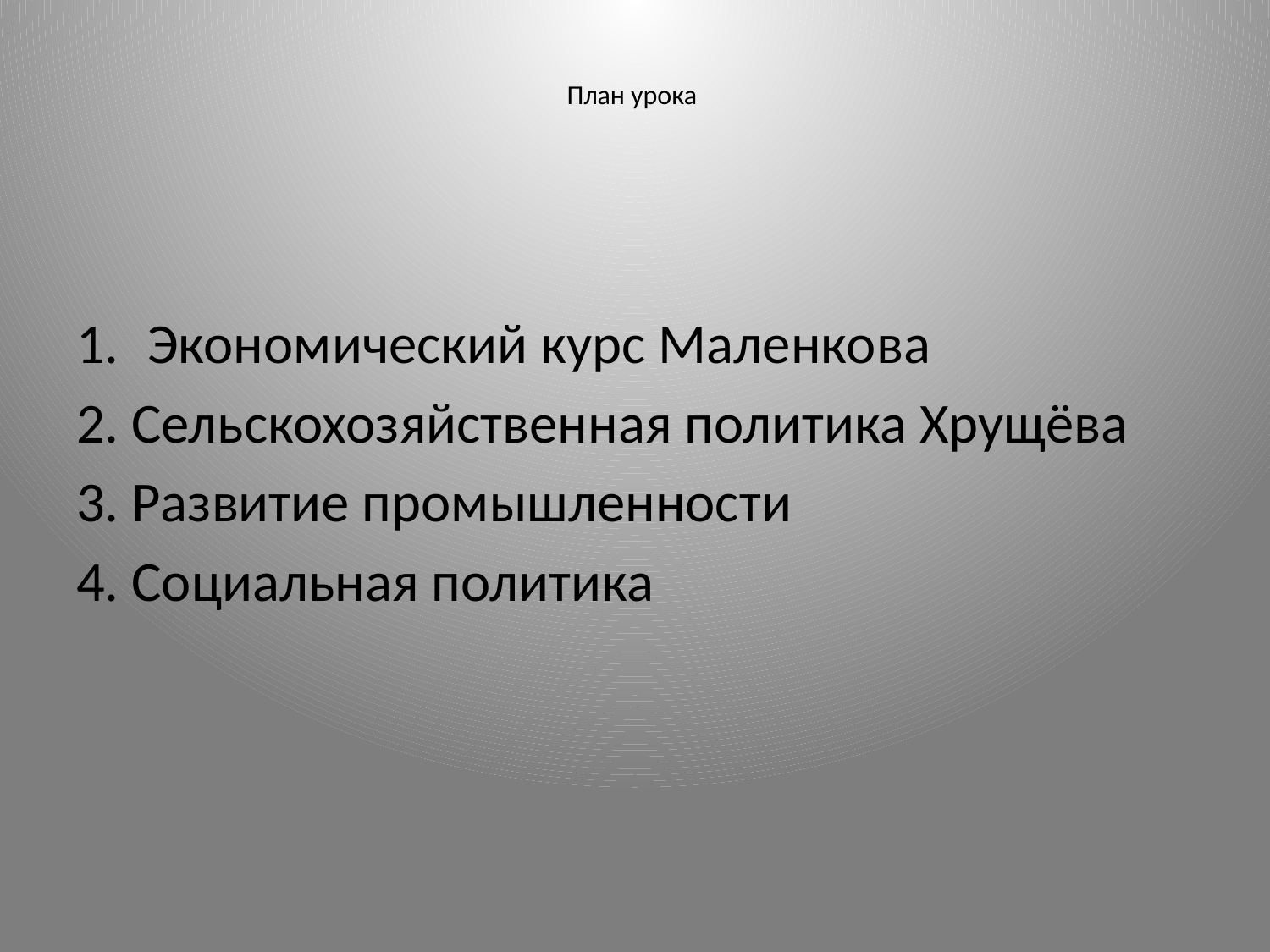

# План урока

Экономический курс Маленкова
2. Сельскохозяйственная политика Хрущёва
3. Развитие промышленности
4. Социальная политика